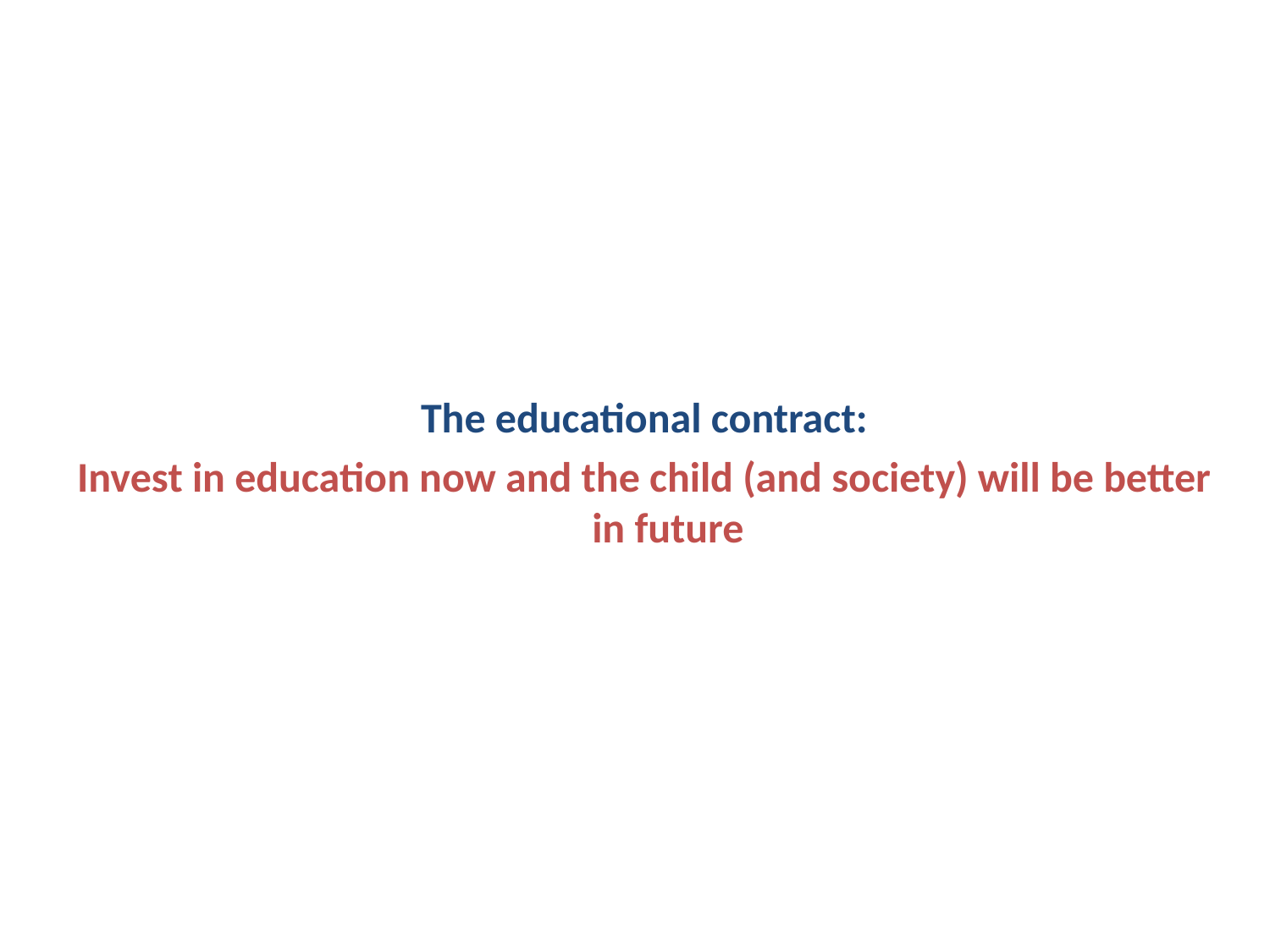

The educational contract:
Invest in education now and the child (and society) will be better in future